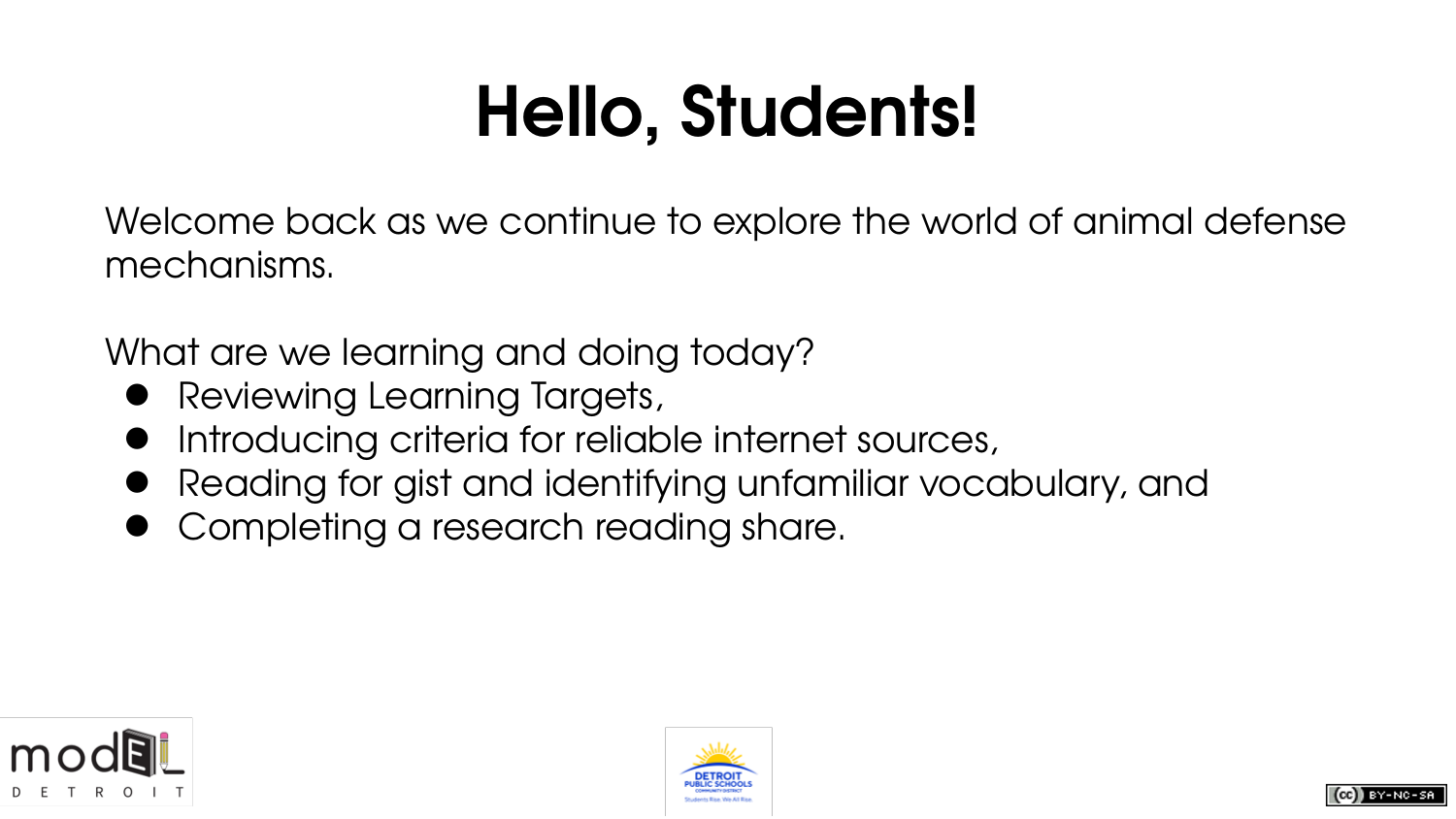

# Hello, Students!
Welcome back as we continue to explore the world of animal defense mechanisms.

What are we learning and doing today?
Reviewing Learning Targets,
Introducing criteria for reliable internet sources,
Reading for gist and identifying unfamiliar vocabulary, and
Completing a research reading share.